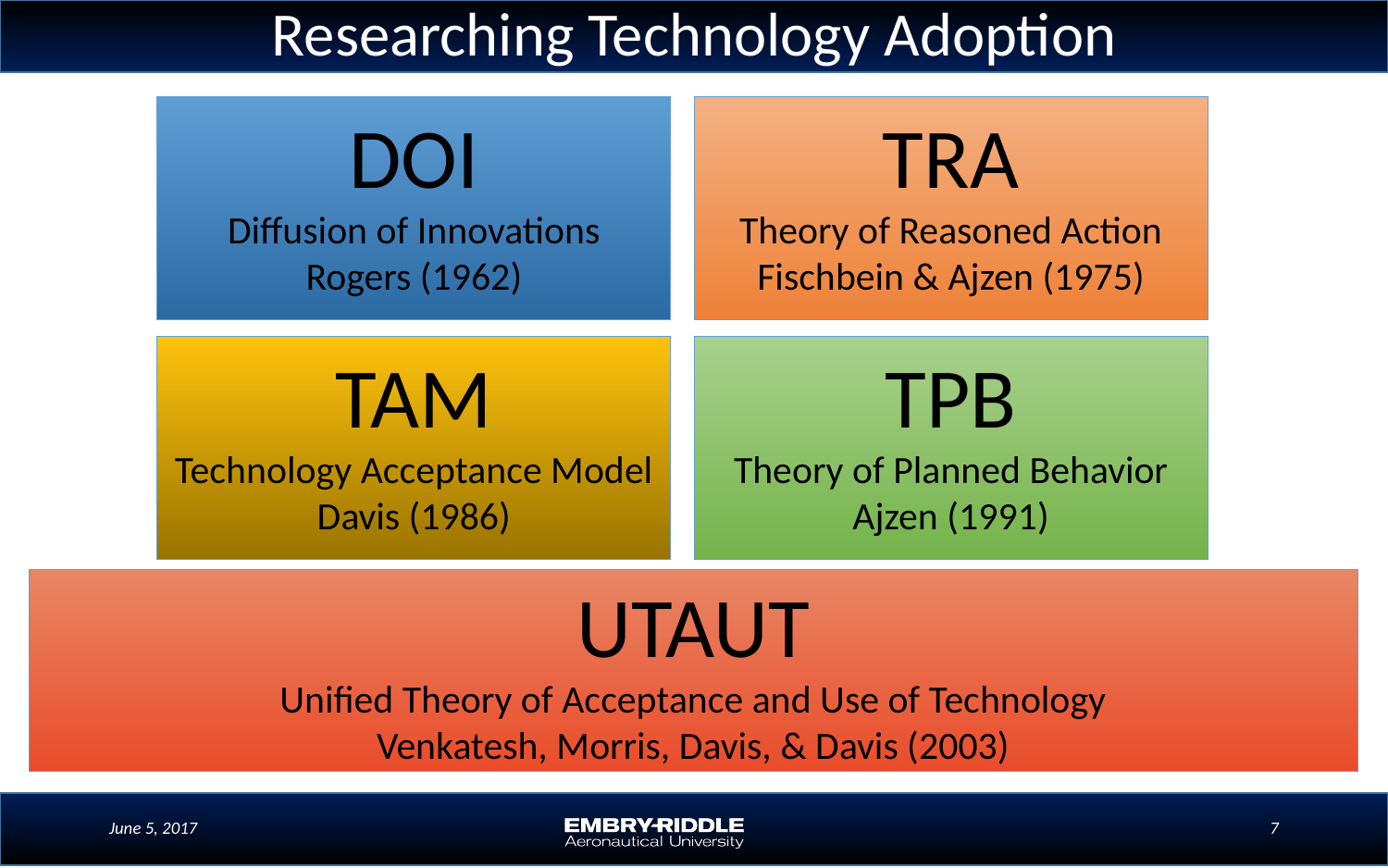

Researching Technology Adoption
DOI
Diffusion of Innovations
Rogers (1962)

TRA
Theory of Reasoned Action
Fischbein & Ajzen (1975)

TAM
Technology Acceptance Model
Davis (1986)

TPB
Theory of Planned Behavior
Ajzen (1991)

UTAUT
Unified Theory of Acceptance and Use of Technology
Venkatesh, Morris, Davis, & Davis (2003)

June 5, 2017
7